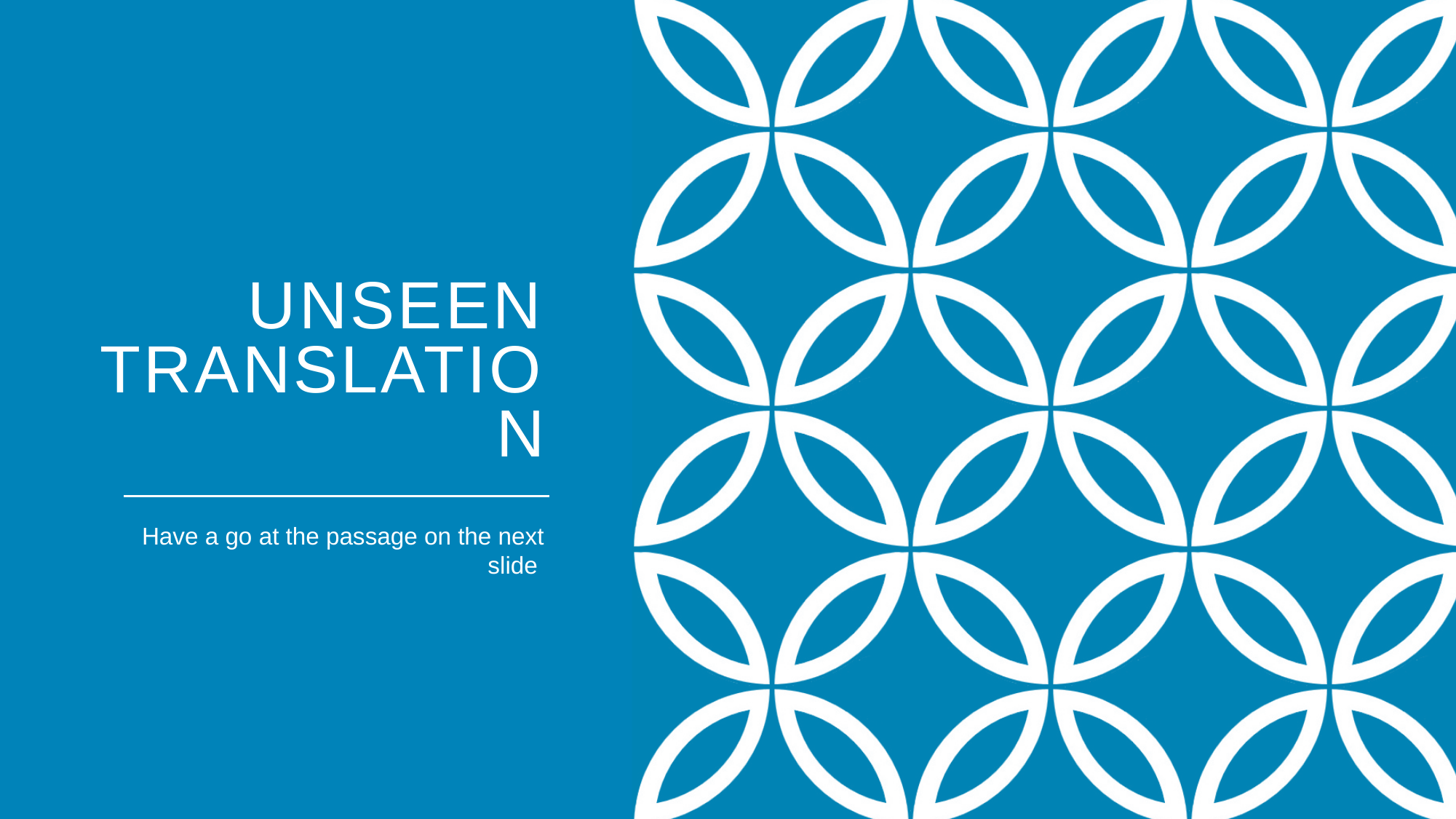

# Unseen Translation
Have a go at the passage on the next slide